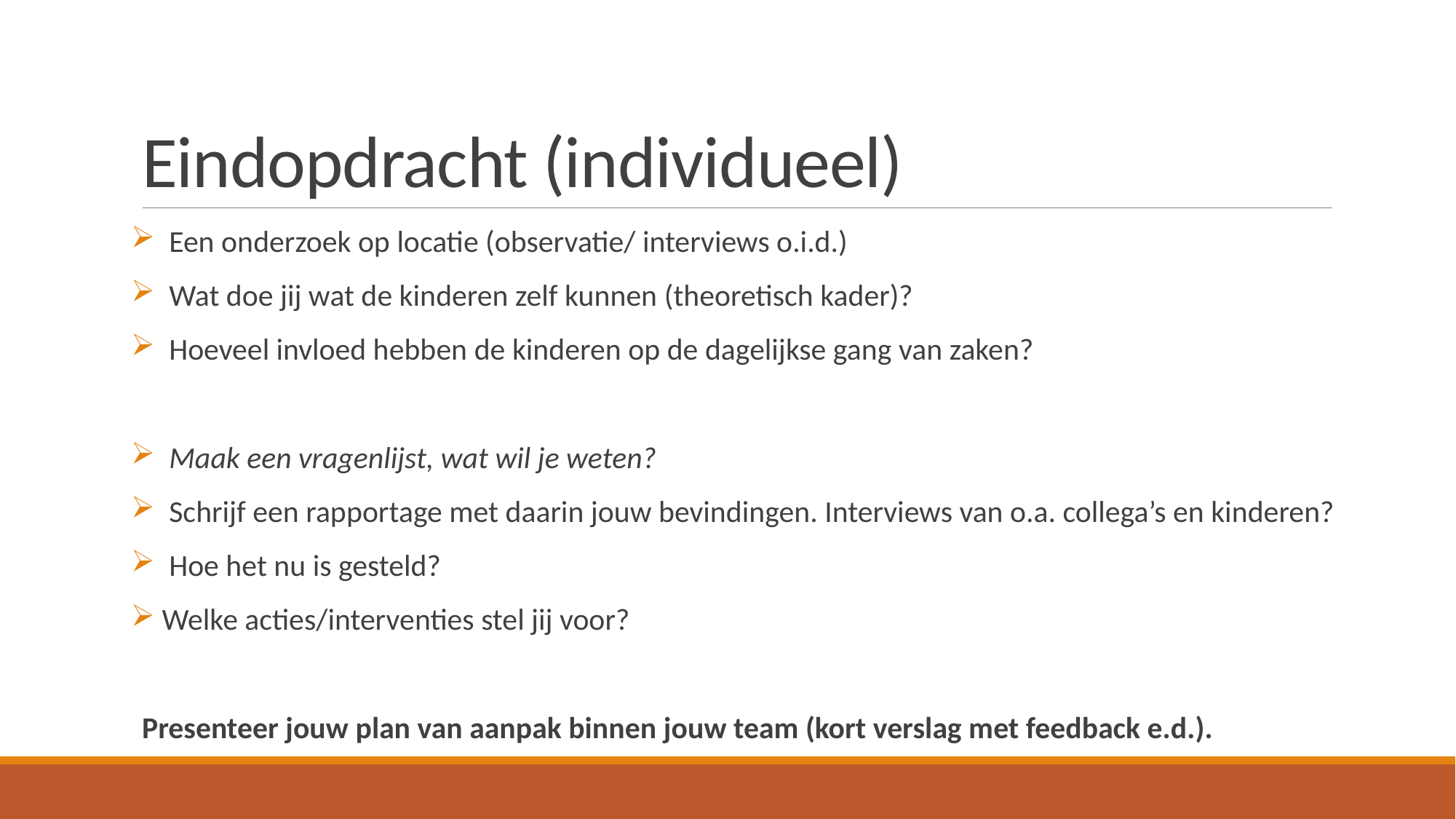

# Eindopdracht (individueel)
  Een onderzoek op locatie (observatie/ interviews o.i.d.)
  Wat doe jij wat de kinderen zelf kunnen (theoretisch kader)?
  Hoeveel invloed hebben de kinderen op de dagelijkse gang van zaken?

  Maak een vragenlijst, wat wil je weten?
  Schrijf een rapportage met daarin jouw bevindingen. Interviews van o.a. collega’s en kinderen?
  Hoe het nu is gesteld?
 Welke acties/interventies stel jij voor?

Presenteer jouw plan van aanpak binnen jouw team (kort verslag met feedback e.d.).